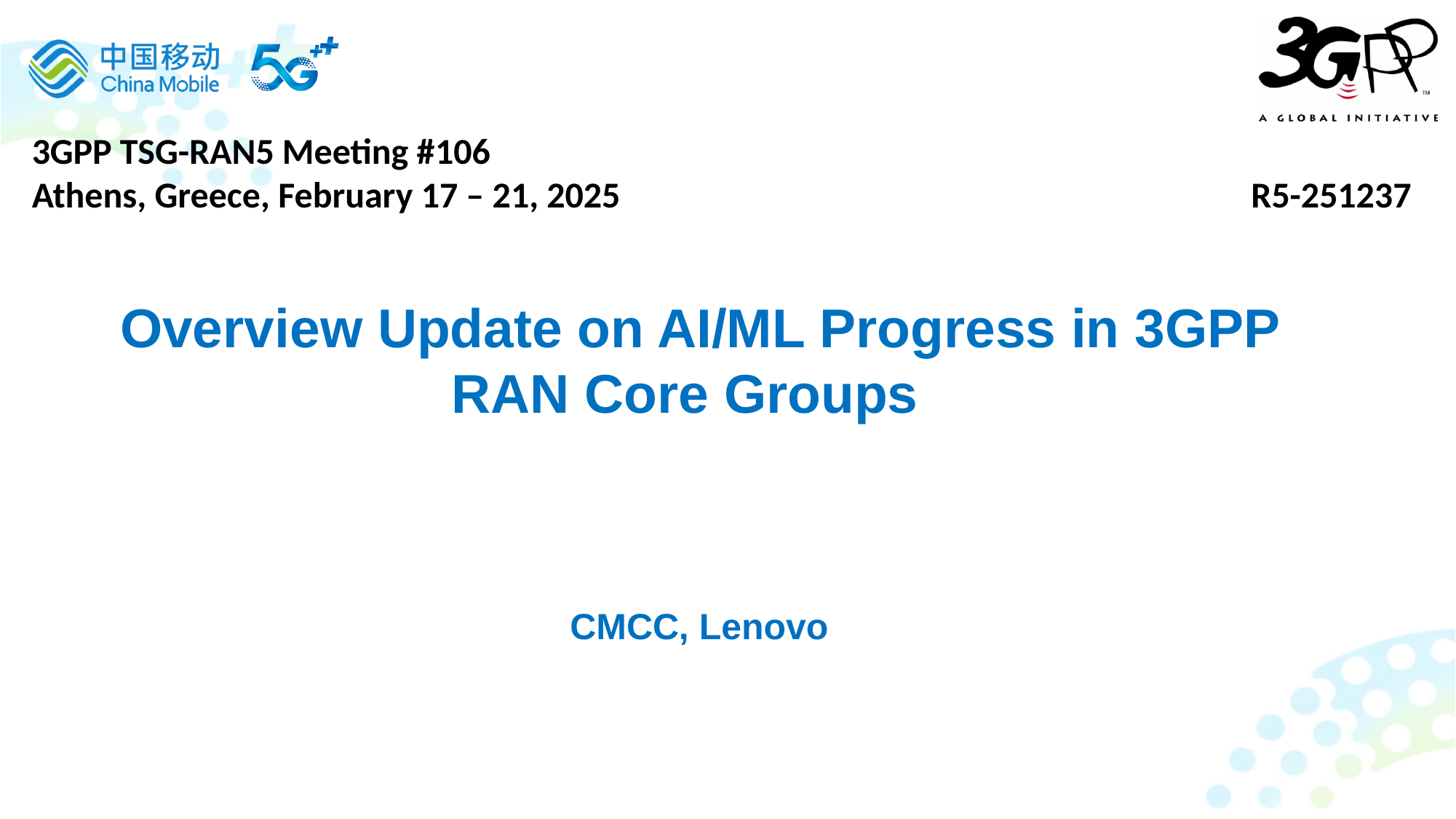

3GPP TSG-RAN5 Meeting #106
Athens, Greece, February 17 – 21, 2025                                                                             R5-251237
Overview Update on AI/ML Progress in 3GPP RAN Core Groups
CMCC, Lenovo